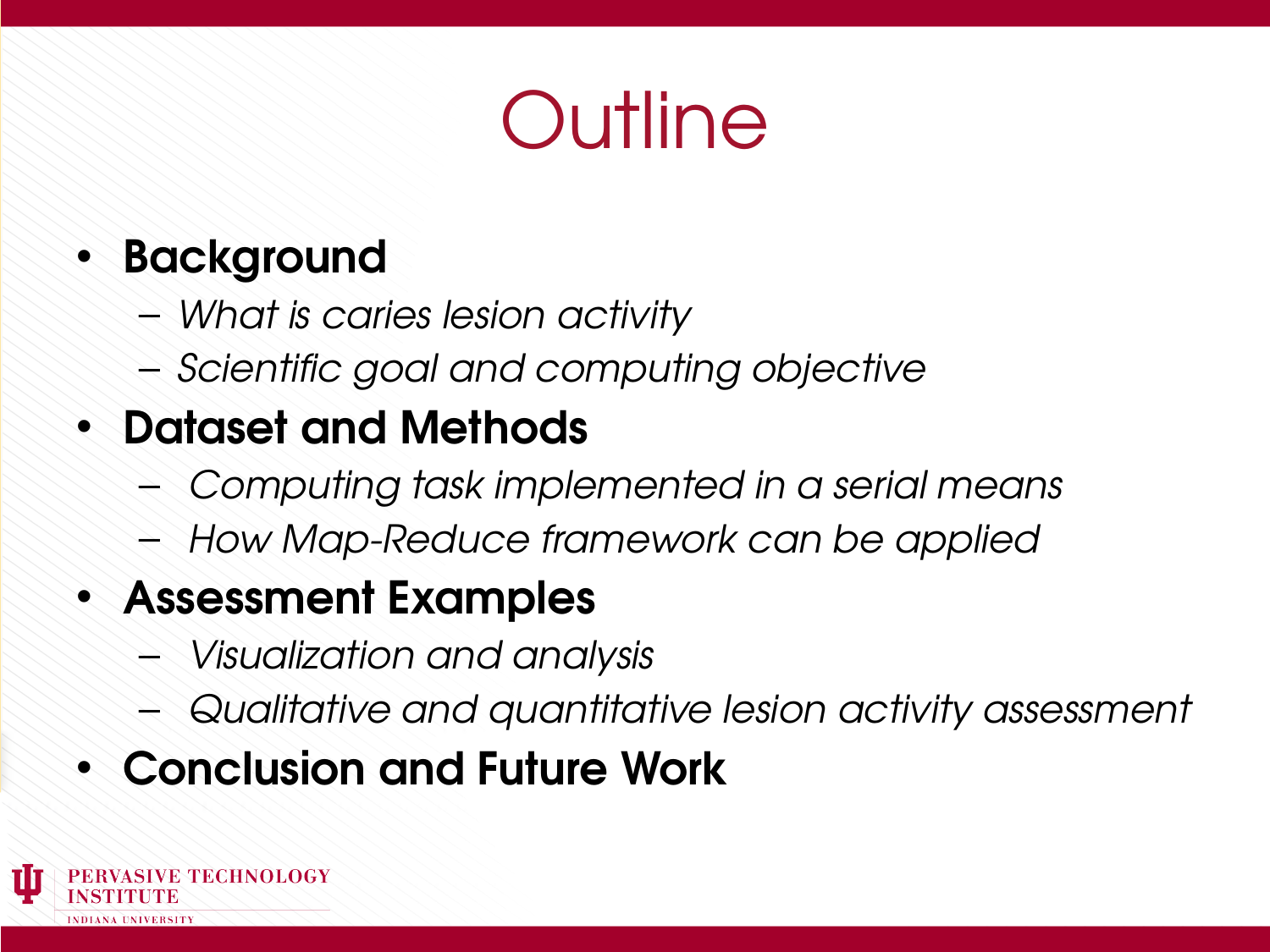

# Outline
Background
What is caries lesion activity
Scientific goal and computing objective
Dataset and Methods
 Computing task implemented in a serial means
 How Map-Reduce framework can be applied
Assessment Examples
 Visualization and analysis
 Qualitative and quantitative lesion activity assessment
Conclusion and Future Work